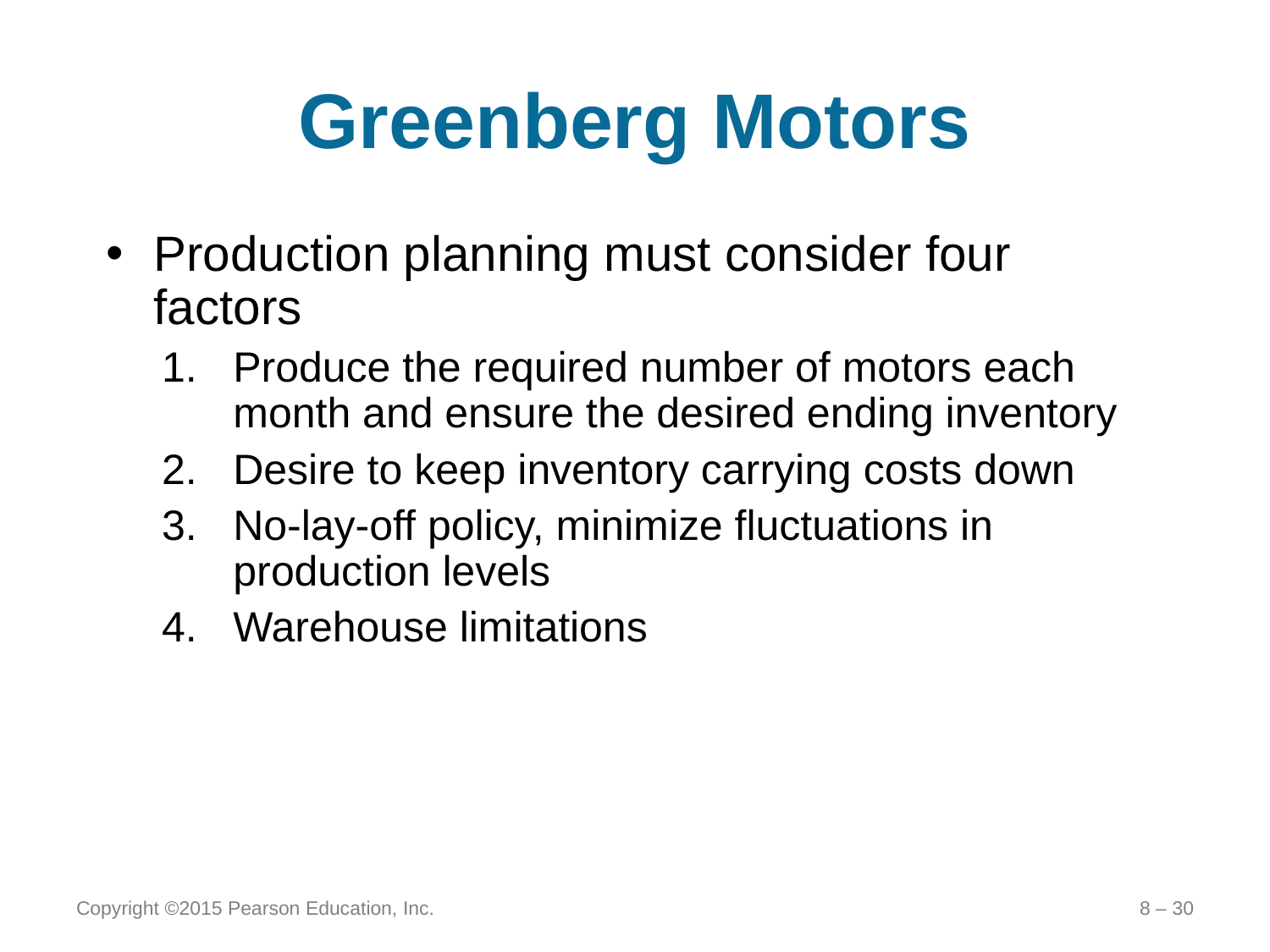

# Greenberg Motors
Production planning must consider four factors
Produce the required number of motors each month and ensure the desired ending inventory
Desire to keep inventory carrying costs down
No-lay-off policy, minimize fluctuations in production levels
Warehouse limitations
Copyright ©2015 Pearson Education, Inc.
8 – 30